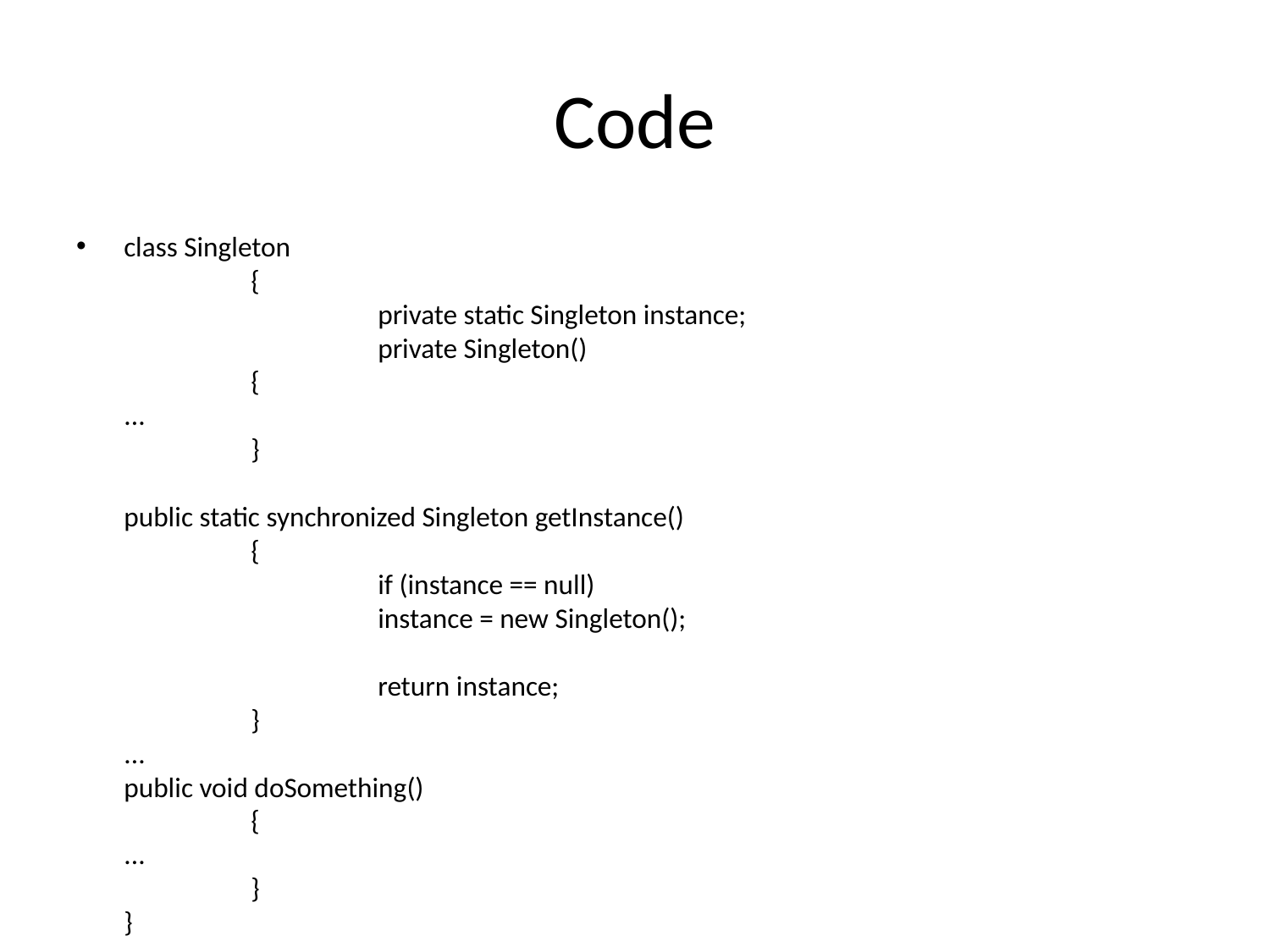

# Code
class Singleton
	{
		private static Singleton instance;
		private Singleton()
	{
...
	}
public static synchronized Singleton getInstance()
	{
		if (instance == null)
		instance = new Singleton();
		return instance;
	}
...
public void doSomething()
	{
...
	}
}